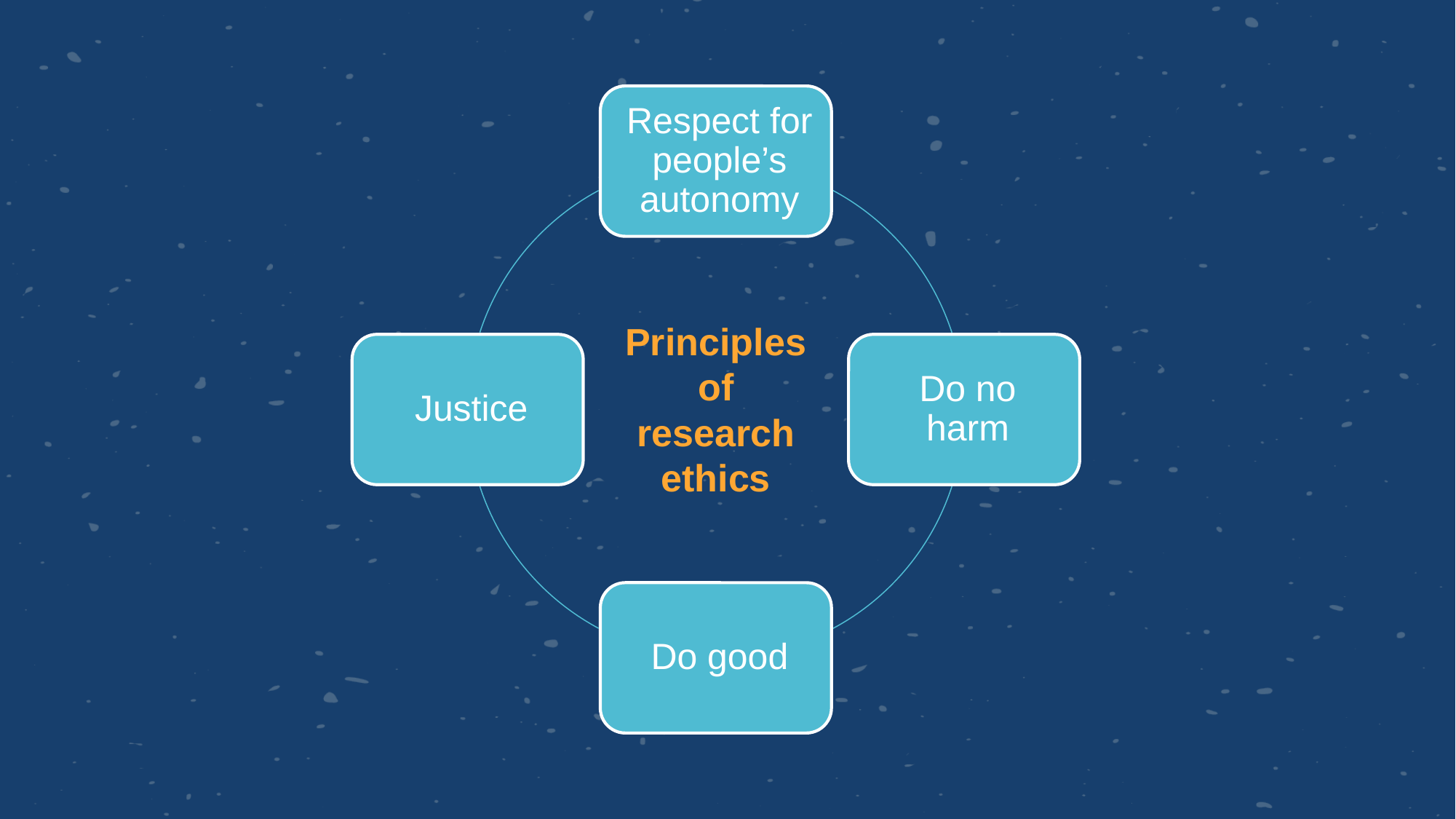

Respect for people’s autonomy
Do no harm
Do good
Justice
Principles of research ethics